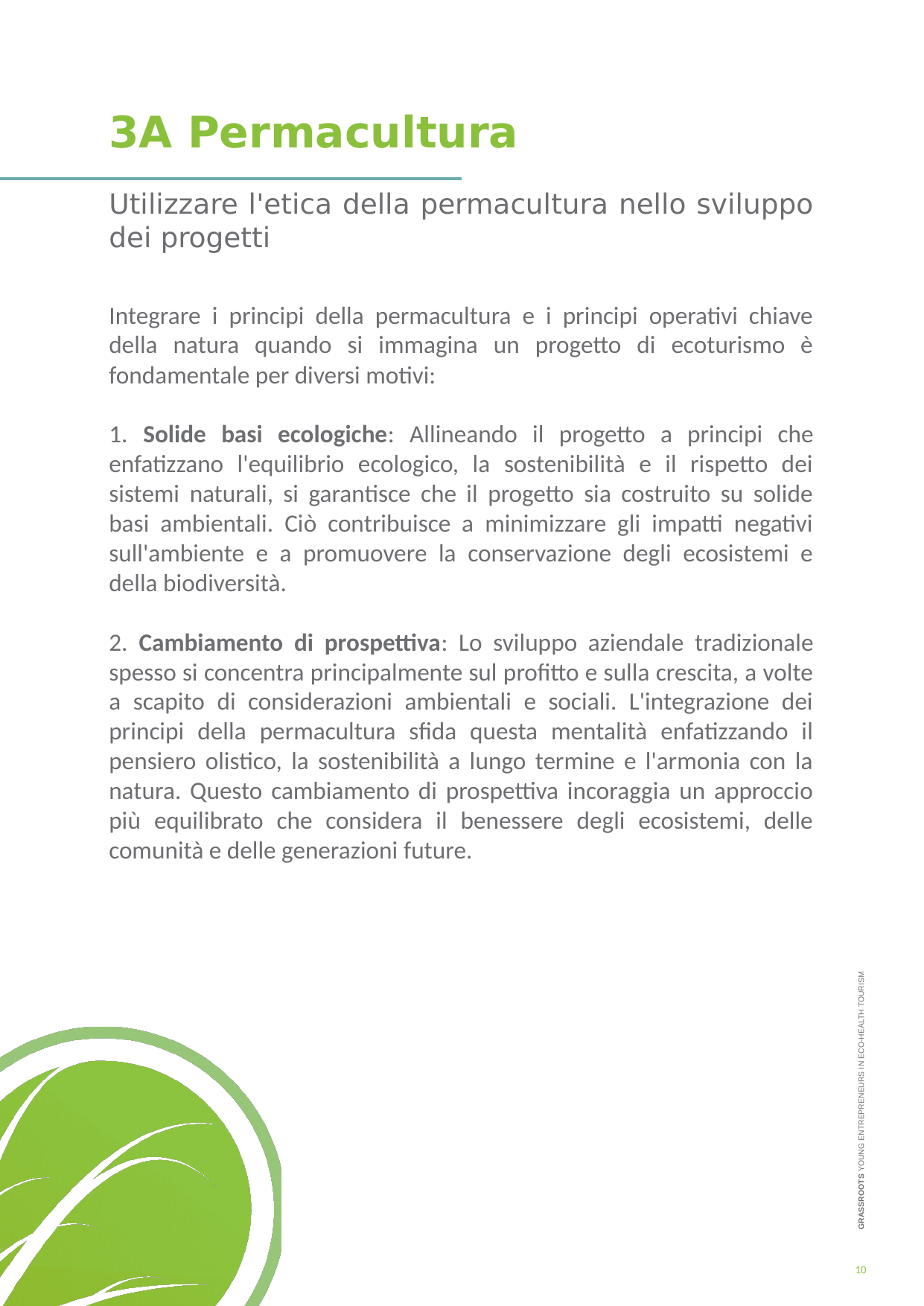

3A Permacultura
Utilizzare l'etica della permacultura nello sviluppo dei progetti
Integrare i principi della permacultura e i principi operativi chiave della natura quando si immagina un progetto di ecoturismo è fondamentale per diversi motivi:
1. Solide basi ecologiche: Allineando il progetto a principi che enfatizzano l'equilibrio ecologico, la sostenibilità e il rispetto dei sistemi naturali, si garantisce che il progetto sia costruito su solide basi ambientali. Ciò contribuisce a minimizzare gli impatti negativi sull'ambiente e a promuovere la conservazione degli ecosistemi e della biodiversità.
2. Cambiamento di prospettiva: Lo sviluppo aziendale tradizionale spesso si concentra principalmente sul profitto e sulla crescita, a volte a scapito di considerazioni ambientali e sociali. L'integrazione dei principi della permacultura sfida questa mentalità enfatizzando il pensiero olistico, la sostenibilità a lungo termine e l'armonia con la natura. Questo cambiamento di prospettiva incoraggia un approccio più equilibrato che considera il benessere degli ecosistemi, delle comunità e delle generazioni future.

10